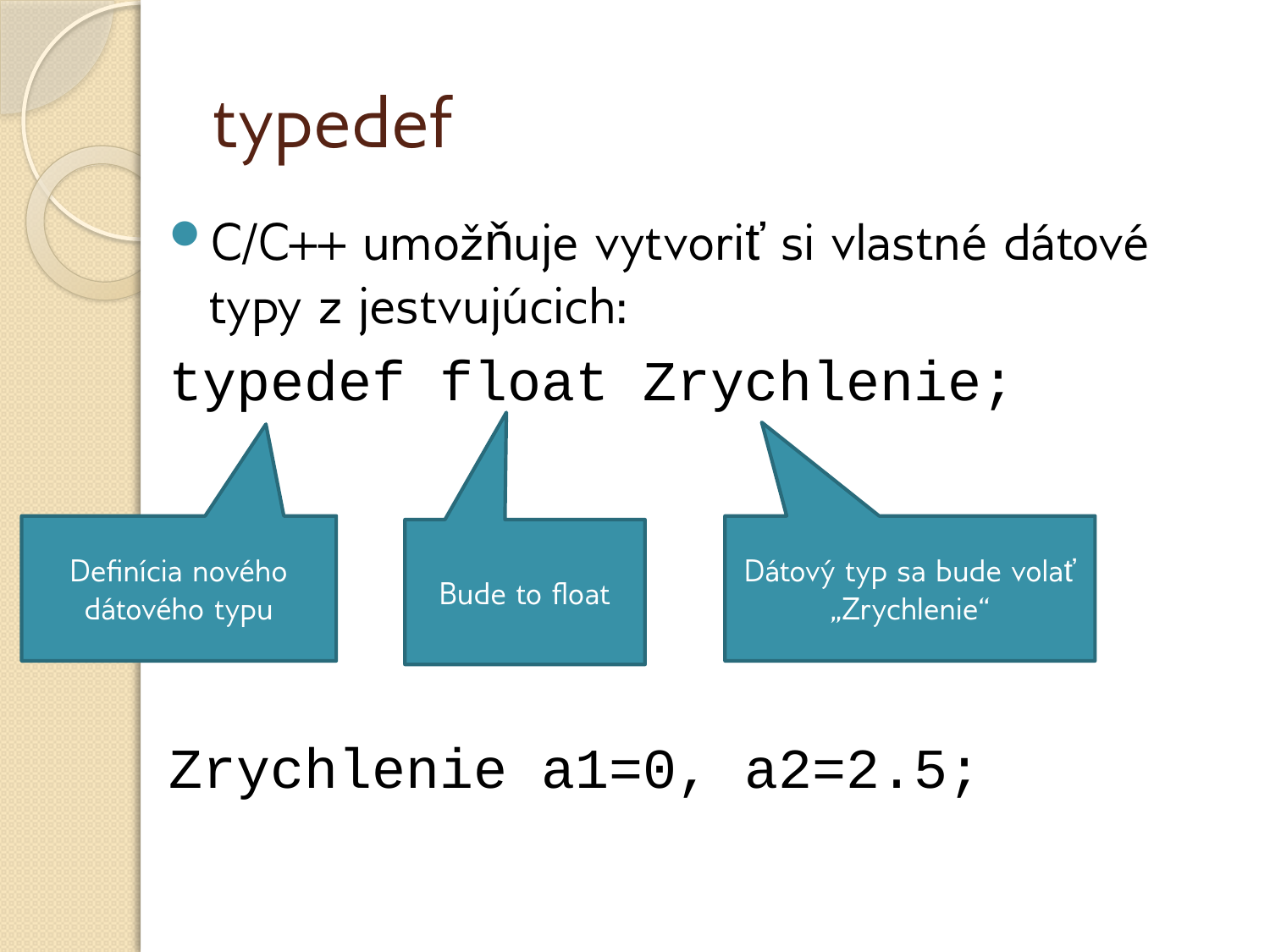

# typedef
C/C++ umožňuje vytvoriť si vlastné dátové typy z jestvujúcich:
typedef float Zrychlenie;

Zrychlenie a1=0, a2=2.5;

Definícia nového dátového typu
Dátový typ sa bude volať „Zrychlenie“
Bude to float